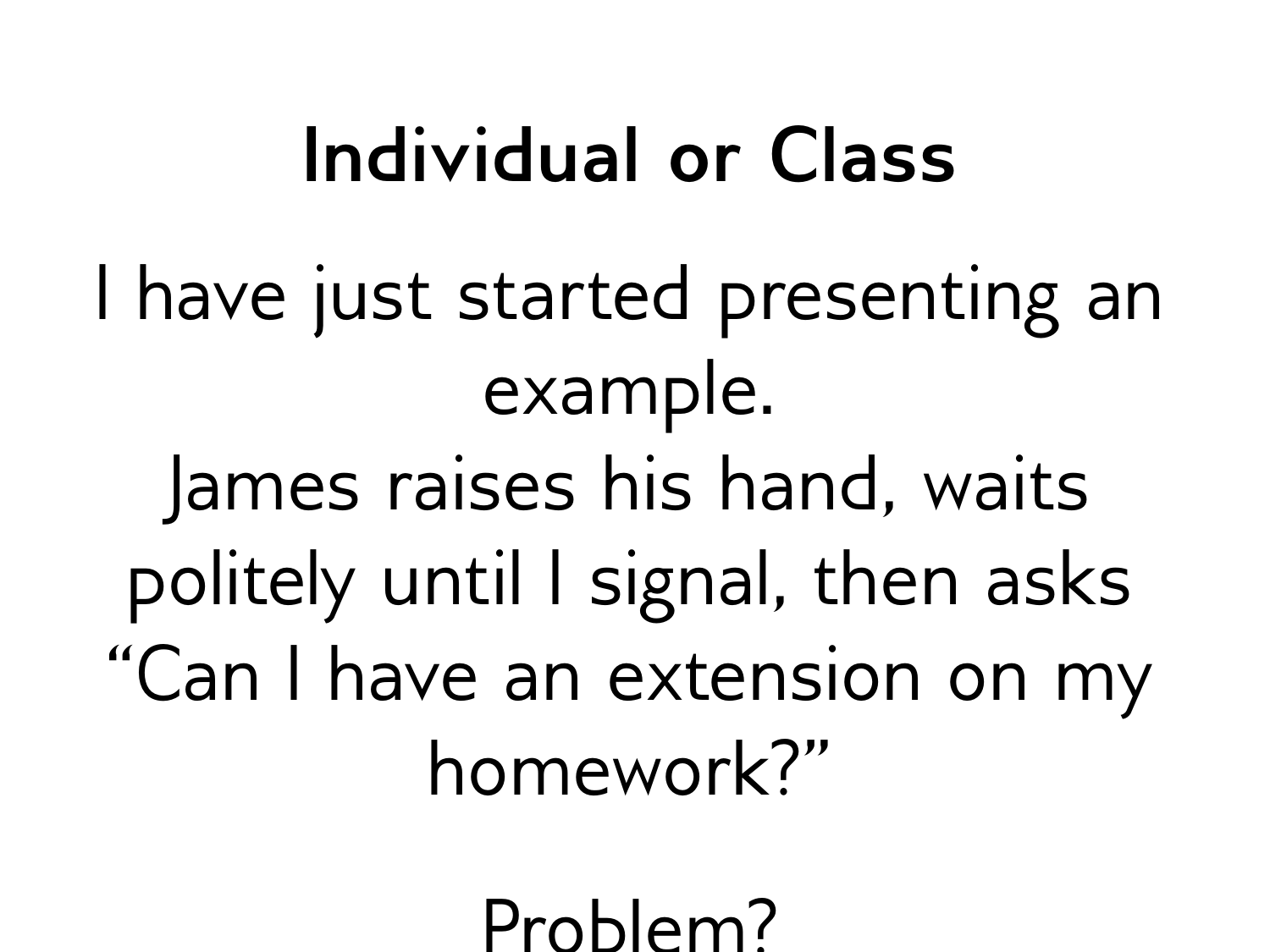

Individual or Class

I have just started presenting an example.
James raises his hand, waits politely until I signal, then asks “Can I have an extension on my homework?”

Problem?